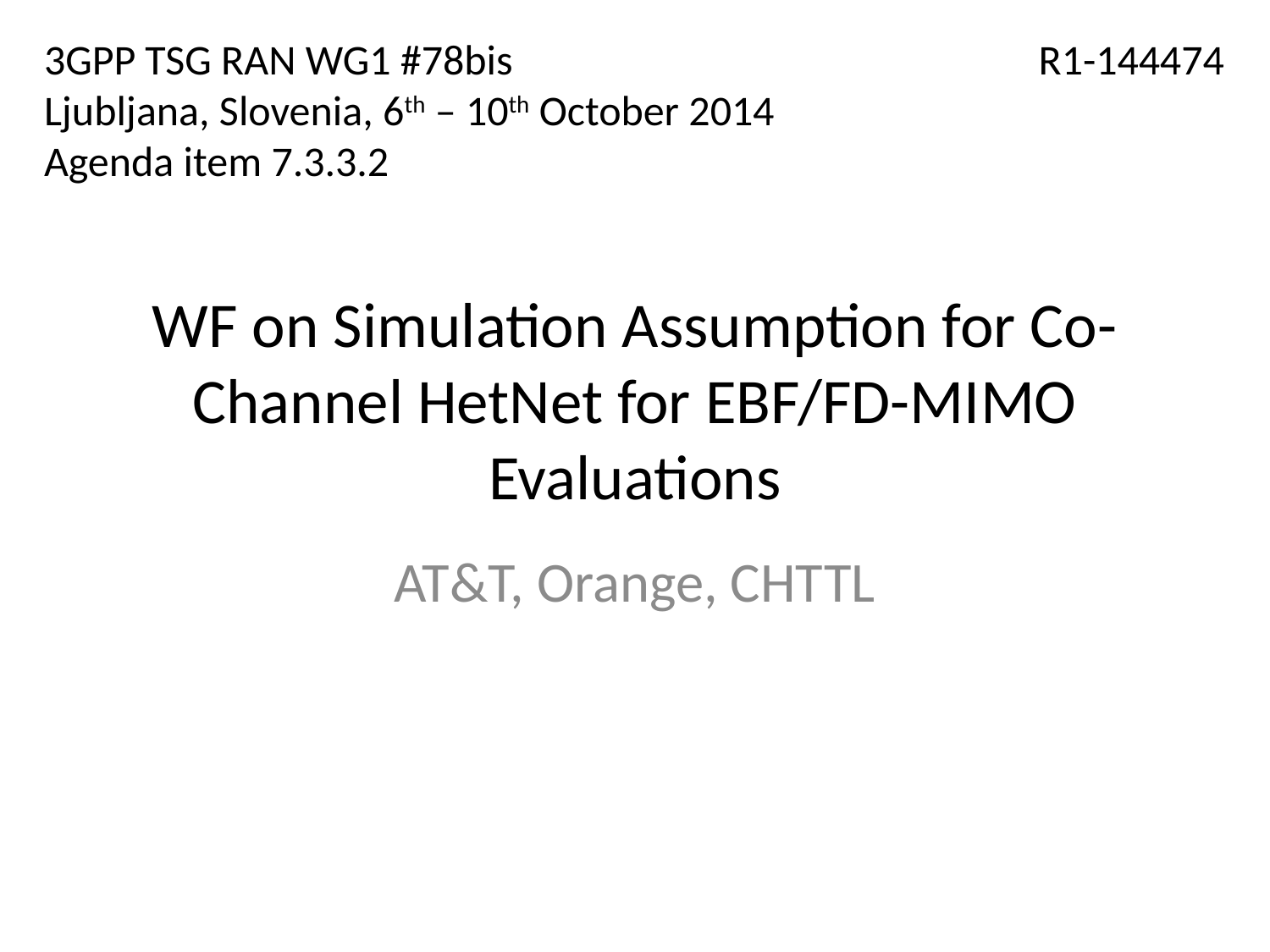

3GPP TSG RAN WG1 #78bis
Ljubljana, Slovenia, 6th – 10th October 2014
Agenda item 7.3.3.2
R1-144474
# WF on Simulation Assumption for Co-Channel HetNet for EBF/FD-MIMO Evaluations
AT&T, Orange, CHTTL